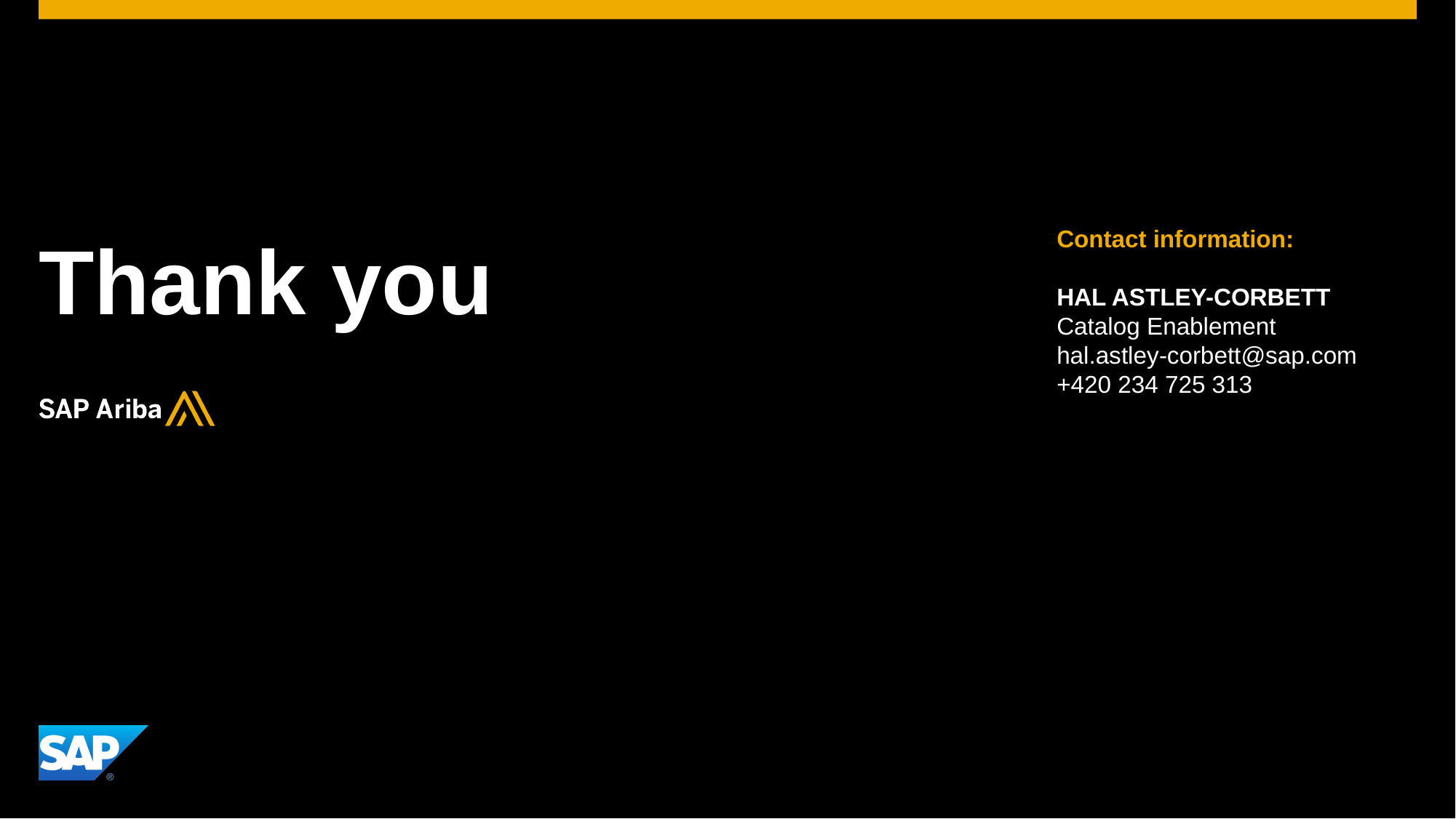

# Thank you
Contact information:

HAL ASTLEY-CORBETT
Catalog Enablement
hal.astley-corbett@sap.com
+420 234 725 313